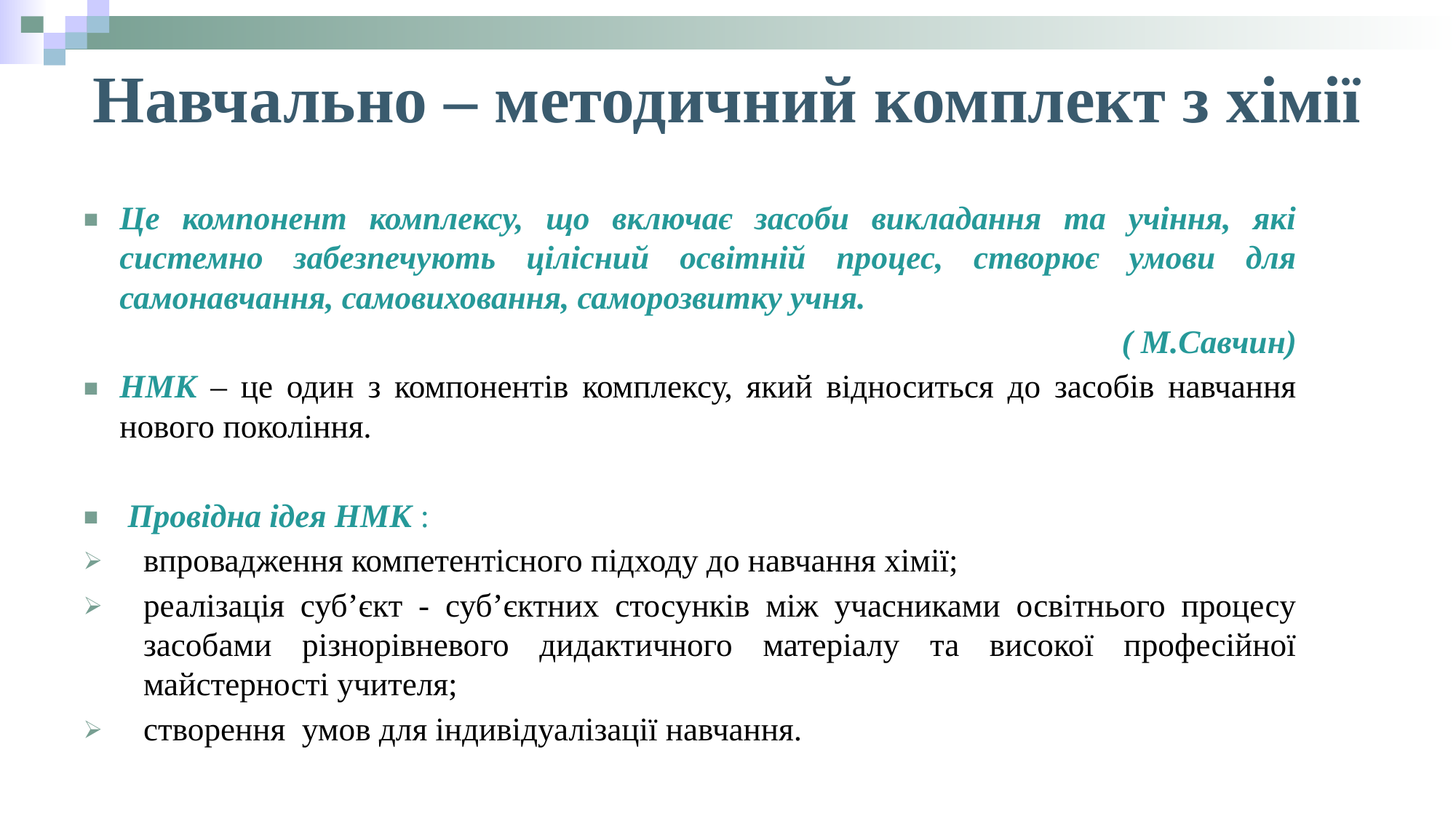

# Навчально – методичний комплект з хімії
Це компонент комплексу, що включає засоби викладання та учіння, які системно забезпечують цілісний освітній процес, створює умови для самонавчання, самовиховання, саморозвитку учня.
( М.Савчин)
НМК – це один з компонентів комплексу, який відноситься до засобів навчання нового покоління.

 Провідна ідея НМК :
впровадження компетентісного підходу до навчання хімії;
реалізація суб’єкт - суб’єктних стосунків між учасниками освітнього процесу засобами різнорівневого дидактичного матеріалу та високої професійної майстерності учителя;
створення  умов для індивідуалізації навчання.